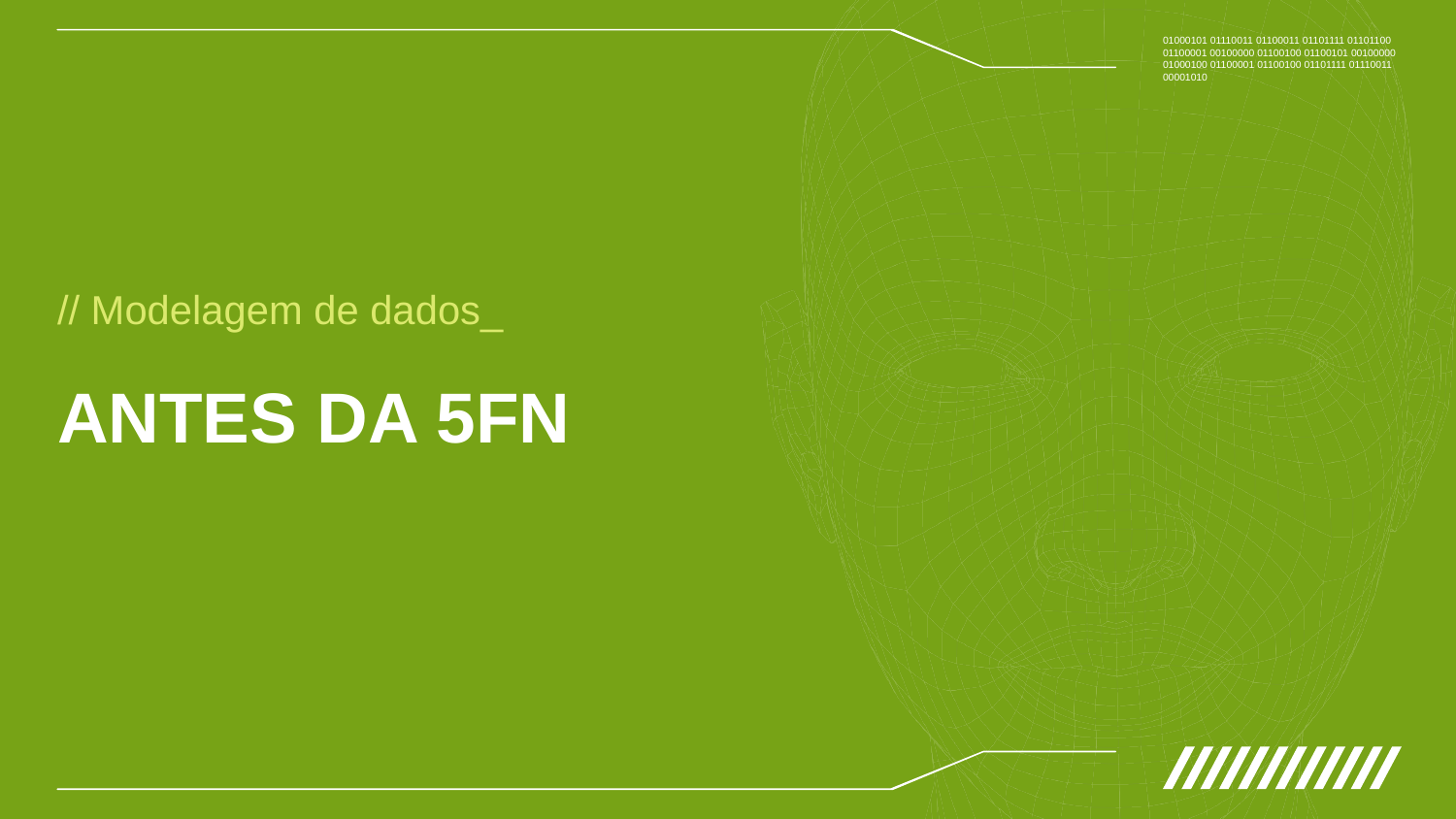

// Modelagem de dados_
# ANTES DA 5FN